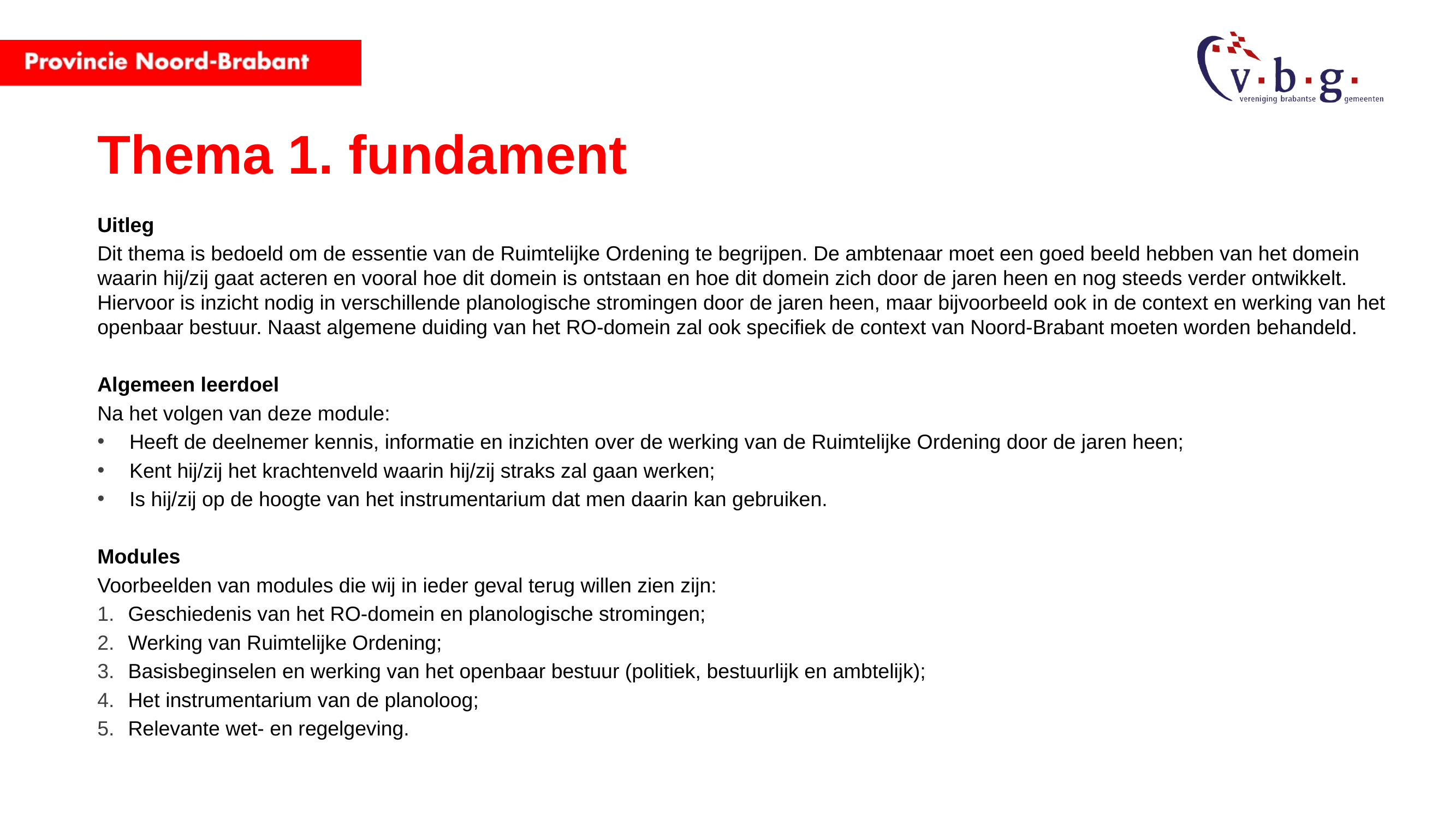

# Thema 1. fundament
Uitleg
Dit thema is bedoeld om de essentie van de Ruimtelijke Ordening te begrijpen. De ambtenaar moet een goed beeld hebben van het domein waarin hij/zij gaat acteren en vooral hoe dit domein is ontstaan en hoe dit domein zich door de jaren heen en nog steeds verder ontwikkelt. Hiervoor is inzicht nodig in verschillende planologische stromingen door de jaren heen, maar bijvoorbeeld ook in de context en werking van het openbaar bestuur. Naast algemene duiding van het RO-domein zal ook specifiek de context van Noord-Brabant moeten worden behandeld.

Algemeen leerdoel
Na het volgen van deze module:
Heeft de deelnemer kennis, informatie en inzichten over de werking van de Ruimtelijke Ordening door de jaren heen;
Kent hij/zij het krachtenveld waarin hij/zij straks zal gaan werken;
Is hij/zij op de hoogte van het instrumentarium dat men daarin kan gebruiken.

Modules
Voorbeelden van modules die wij in ieder geval terug willen zien zijn:
Geschiedenis van het RO-domein en planologische stromingen;
Werking van Ruimtelijke Ordening;
Basisbeginselen en werking van het openbaar bestuur (politiek, bestuurlijk en ambtelijk);
Het instrumentarium van de planoloog;
Relevante wet- en regelgeving.